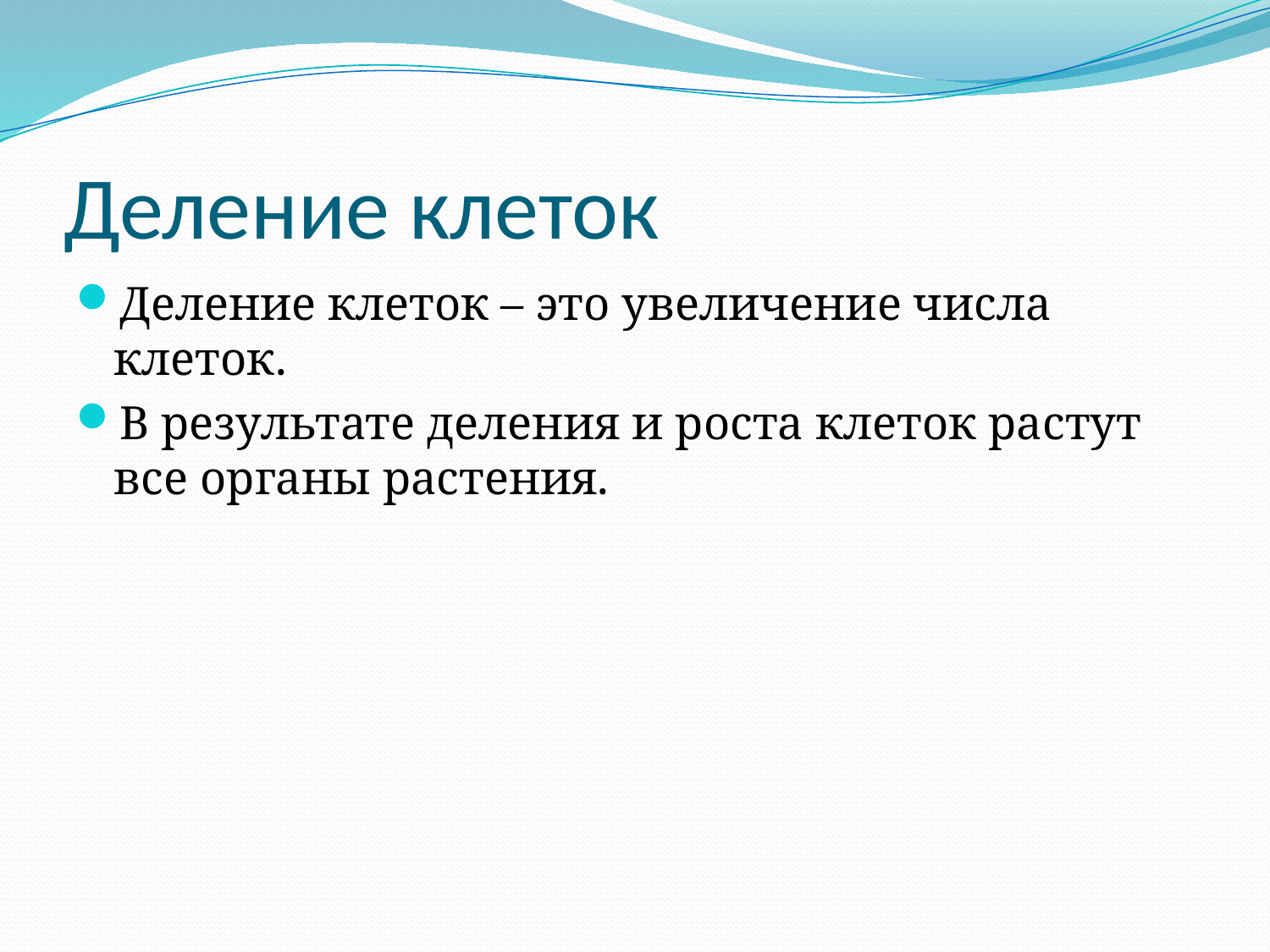

# Деление клеток
Деление клеток – это увеличение числа клеток.
В результате деления и роста клеток растут все органы растения.